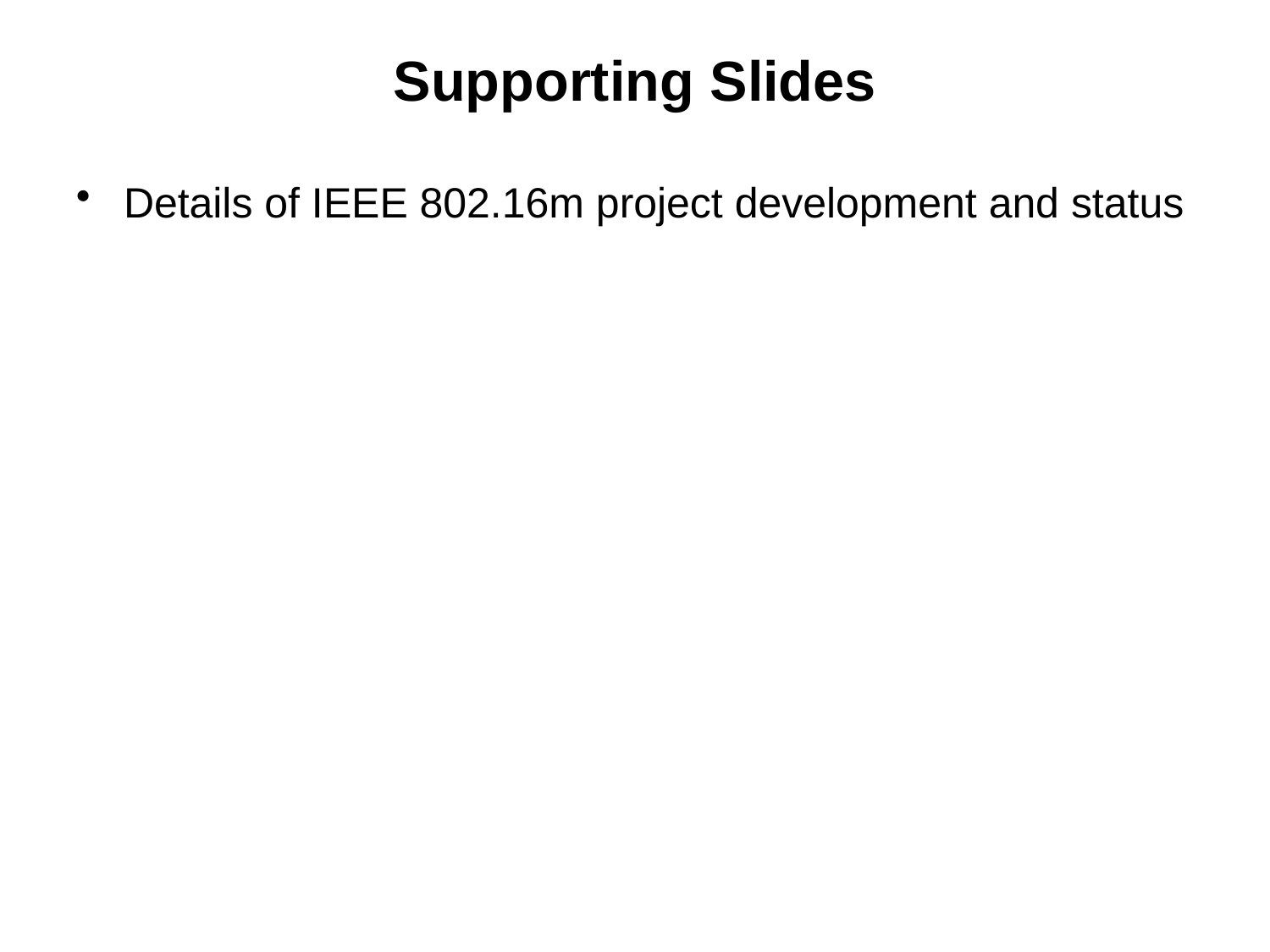

# Supporting Slides
Details of IEEE 802.16m project development and status